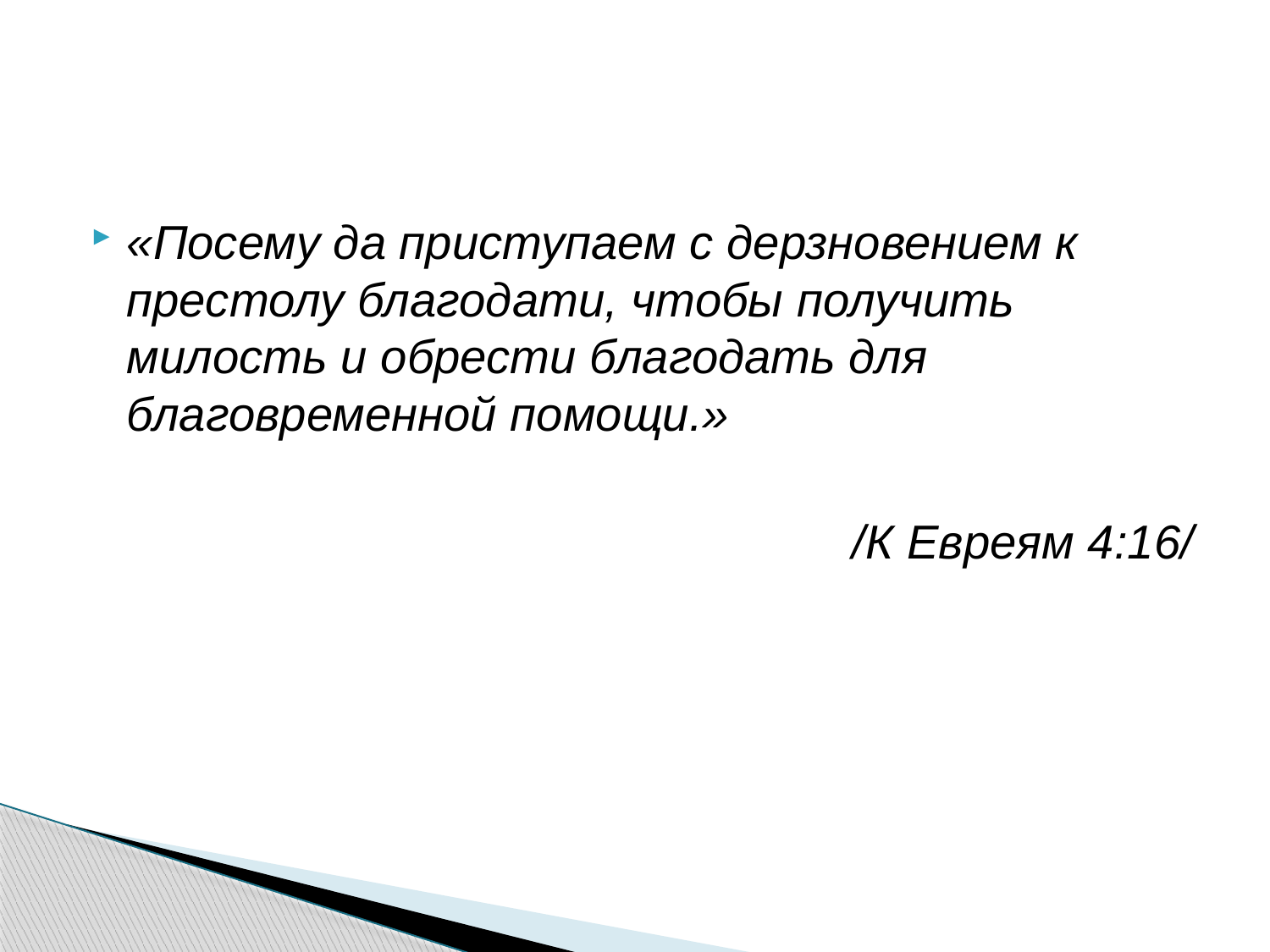

#
«Посему да приступаем с дерзновением к престолу благодати, чтобы получить милость и обрести благодать для благовременной помощи.»

/К Евреям 4:16/